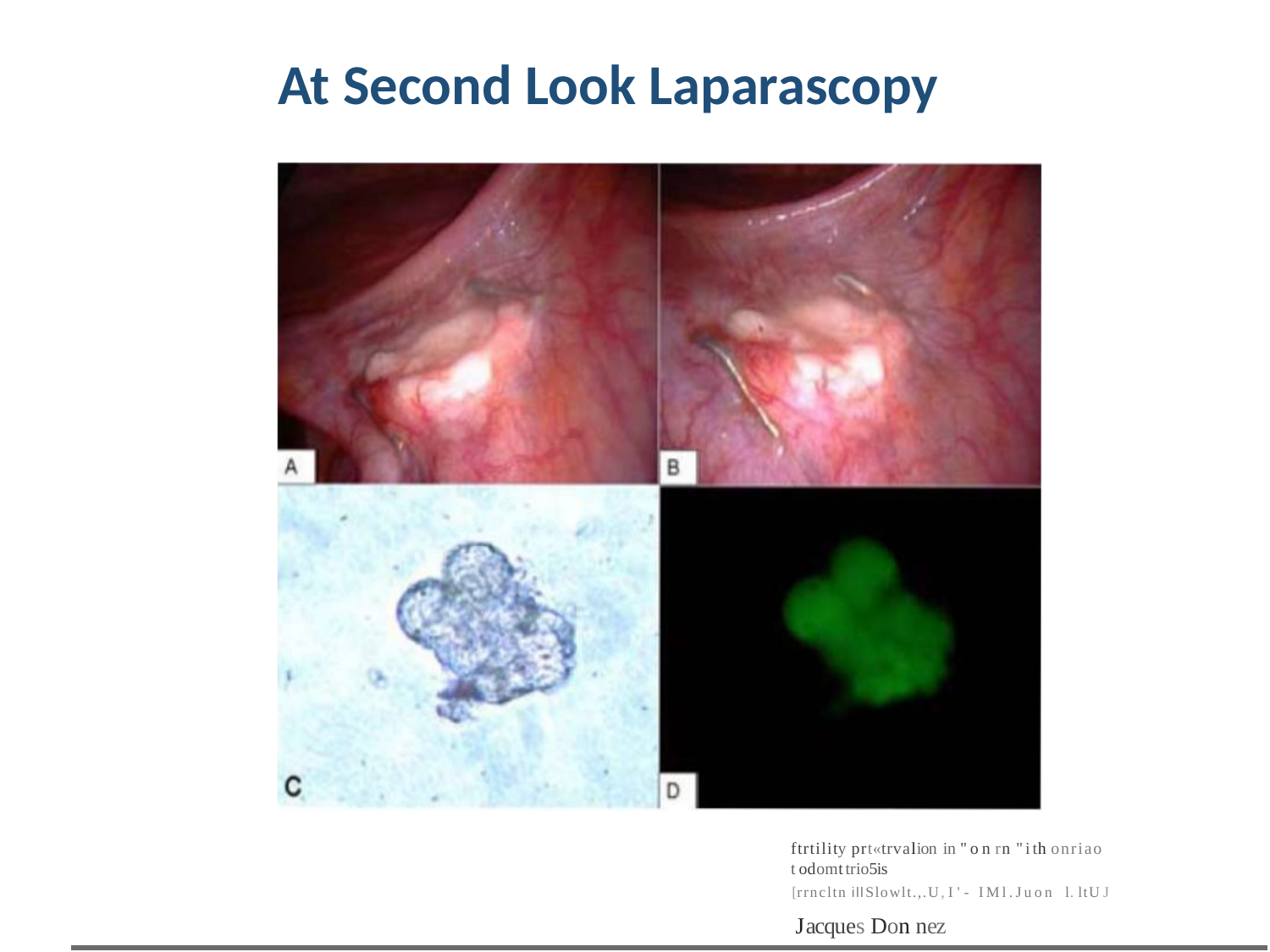

At Second Look Laparascopy

ftrtility prt«trvalion in "onrn "ith onriao todomttrio5is
[rrncltn illSlowlt.,.U,I'- IMl.Juon  l.ltUJ

Jacques Don nez